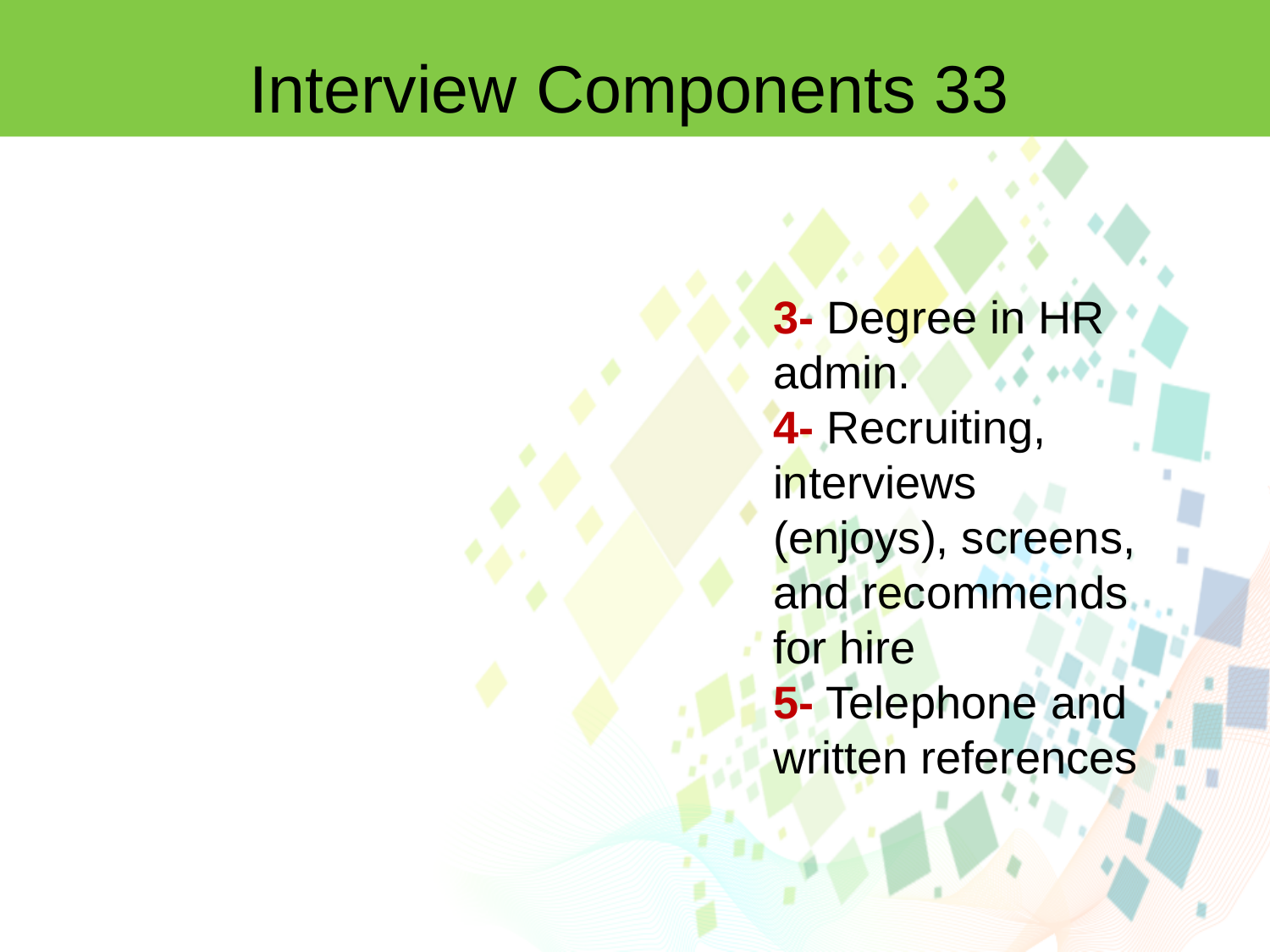

Interview Components 33
3- Degree in HR admin.
4- Recruiting, interviews (enjoys), screens, and recommends for hire
5- Telephone and written references